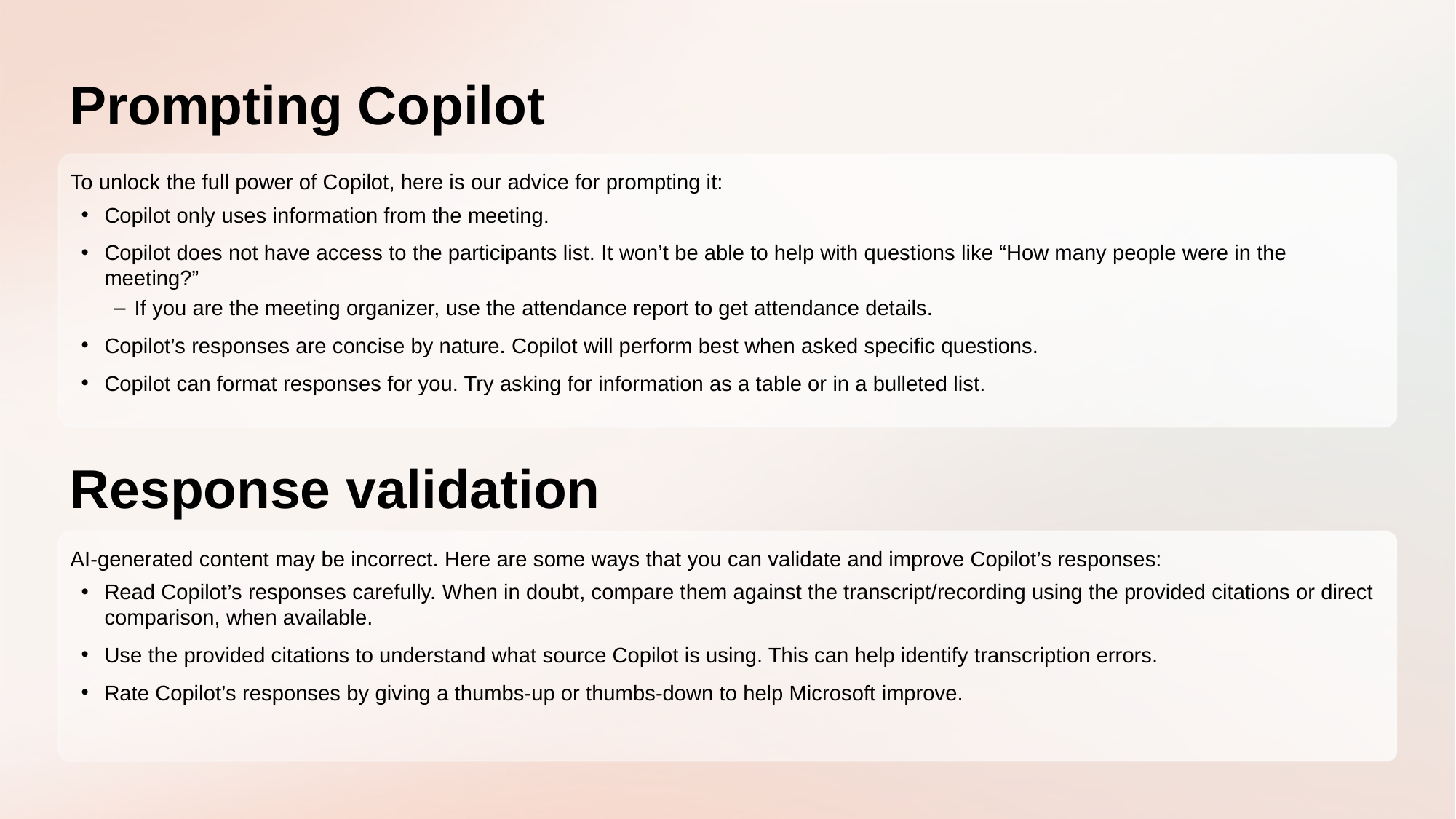

# Prompting Copilot

To unlock the full power of Copilot, here is our advice for prompting it:
Copilot only uses information from the meeting.
Copilot does not have access to the participants list. It won’t be able to help with questions like “How many people were in the meeting?”
If you are the meeting organizer, use the attendance report to get attendance details.
Copilot’s responses are concise by nature. Copilot will perform best when asked specific questions.
Copilot can format responses for you. Try asking for information as a table or in a bulleted list.
Response validation

AI-generated content may be incorrect. Here are some ways that you can validate and improve Copilot’s responses:
Read Copilot’s responses carefully. When in doubt, compare them against the transcript/recording using the provided citations or direct comparison, when available.
Use the provided citations to understand what source Copilot is using. This can help identify transcription errors.
Rate Copilot’s responses by giving a thumbs-up or thumbs-down to help Microsoft improve.